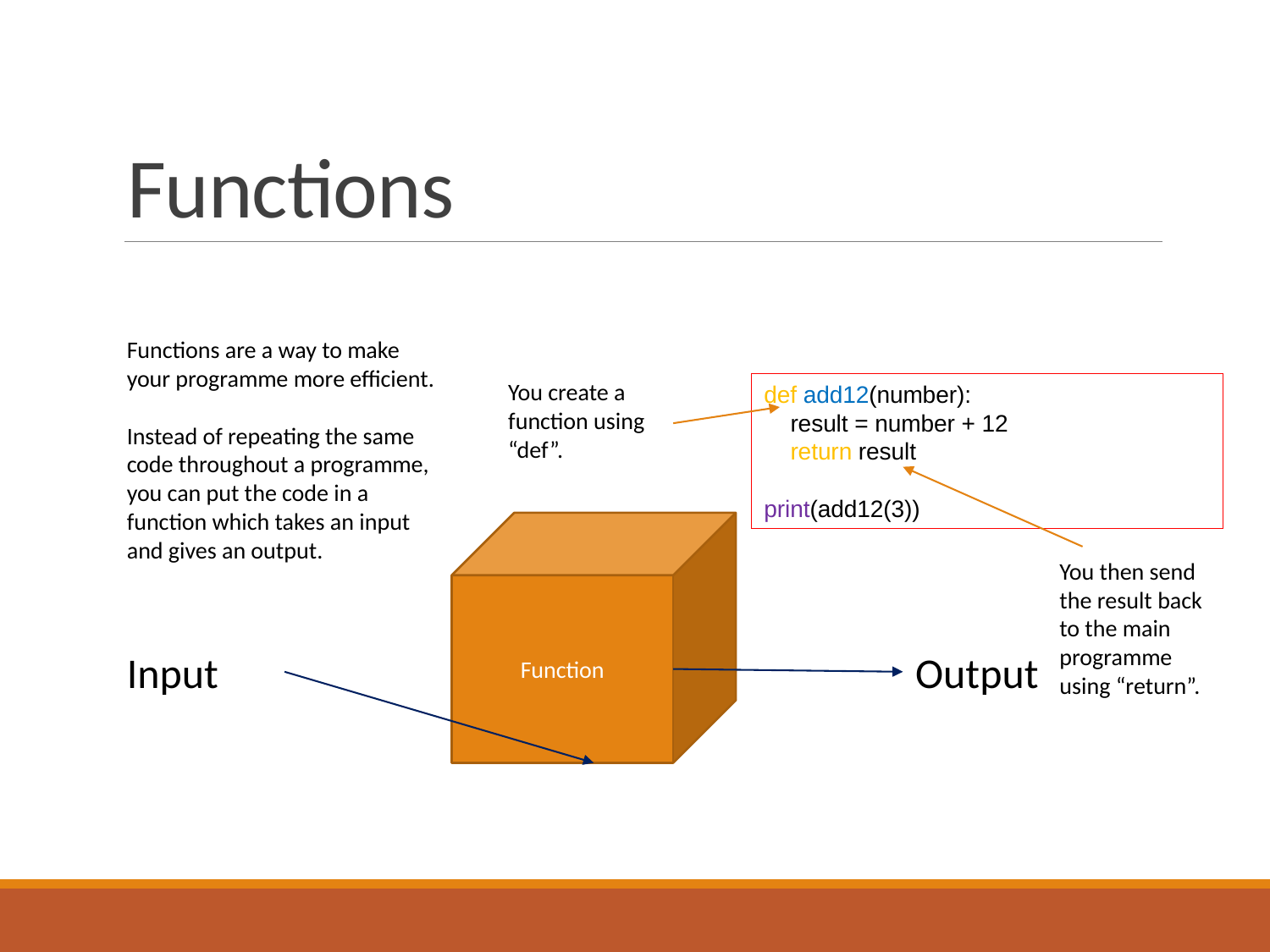

# Functions
Functions are a way to make your programme more efficient.

Instead of repeating the same code throughout a programme, you can put the code in a function which takes an input and gives an output.
You create a function using “def”.
def add12(number):
    result = number + 12
    return result

print(add12(3))
Function
You then send the result back to the main programme using “return”.
Input
Output